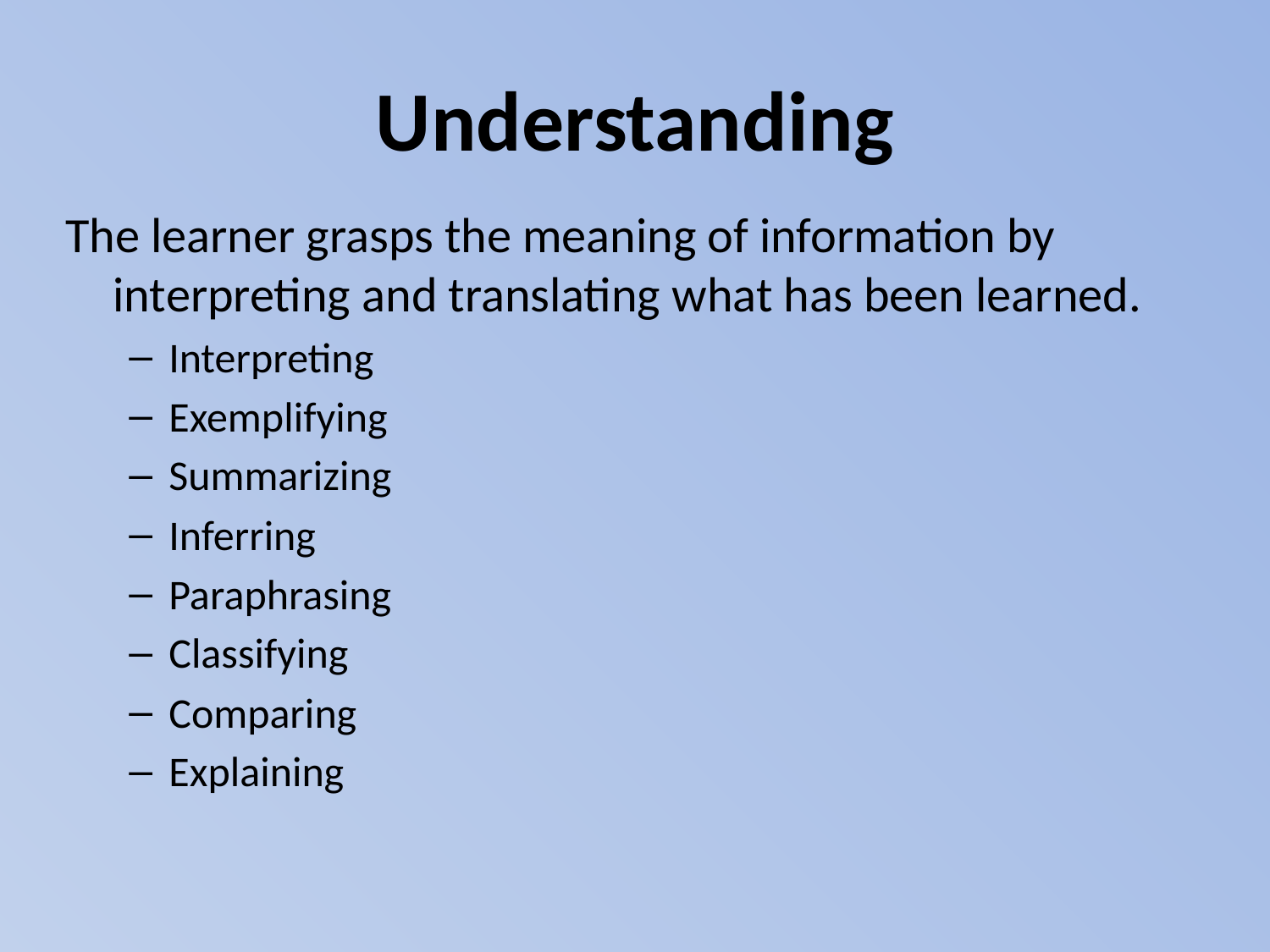

# Understanding
The learner grasps the meaning of information by interpreting and translating what has been learned.
Interpreting
Exemplifying
Summarizing
Inferring
Paraphrasing
Classifying
Comparing
Explaining